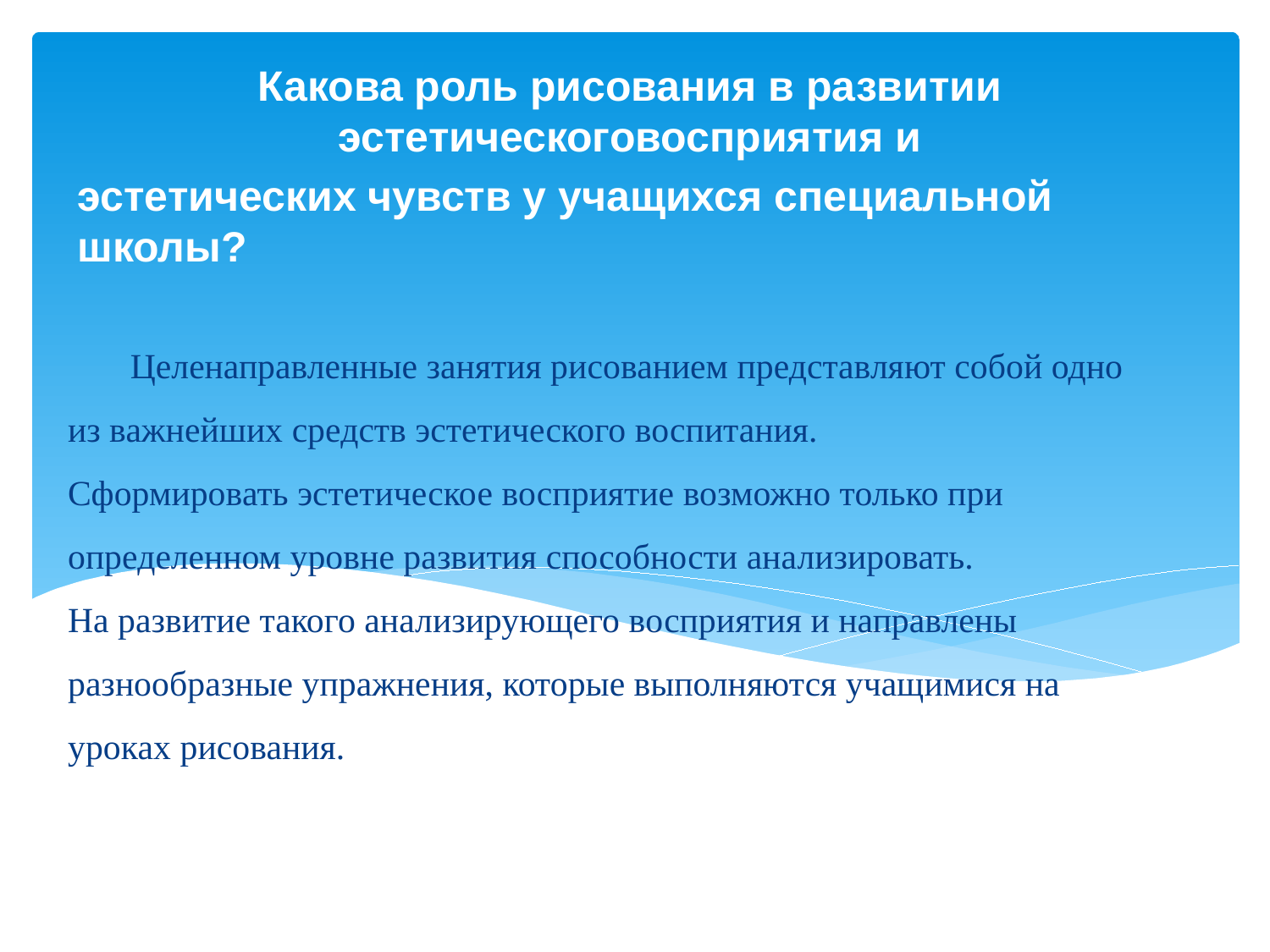

Какова роль рисования в развитии эстетическоговосприятия и
эстетических чувств у учащихся специальной школы?

# Целенаправленные занятия рисованием представляют собой одно из важнейших средств эстетического воспитания. Сформировать эстетическое восприятие возможно только при определенном уровне развития способности анализировать. На развитие такого анализирующего восприятия и направлены разнообразные упражнения, которые выполняются учащимися на уроках рисования.